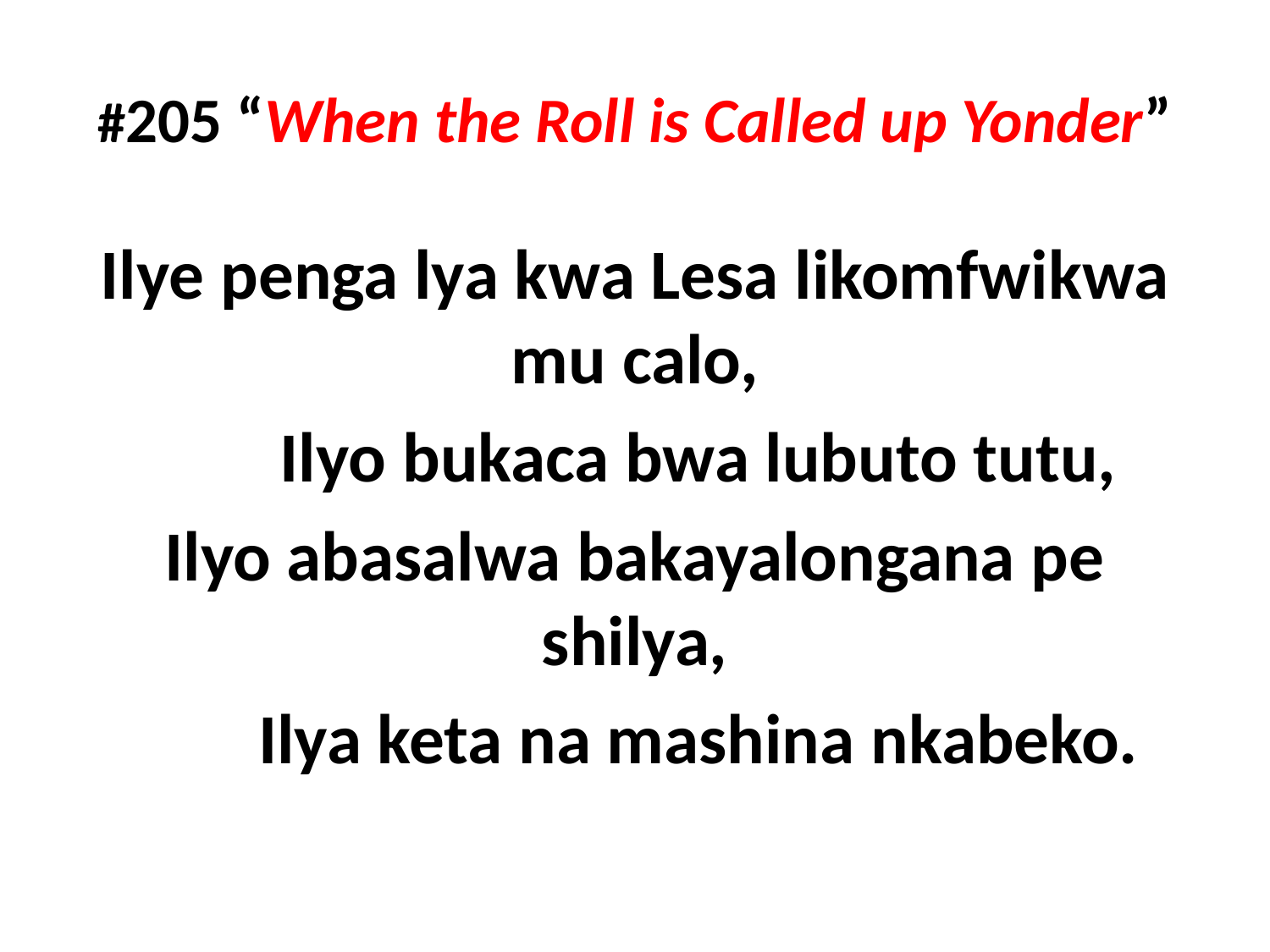

# #205 “When the Roll is Called up Yonder”
Ilye penga lya kwa Lesa likomfwikwa mu calo,
	Ilyo bukaca bwa lubuto tutu,
Ilyo abasalwa bakayalongana pe shilya,
	Ilya keta na mashina nkabeko.